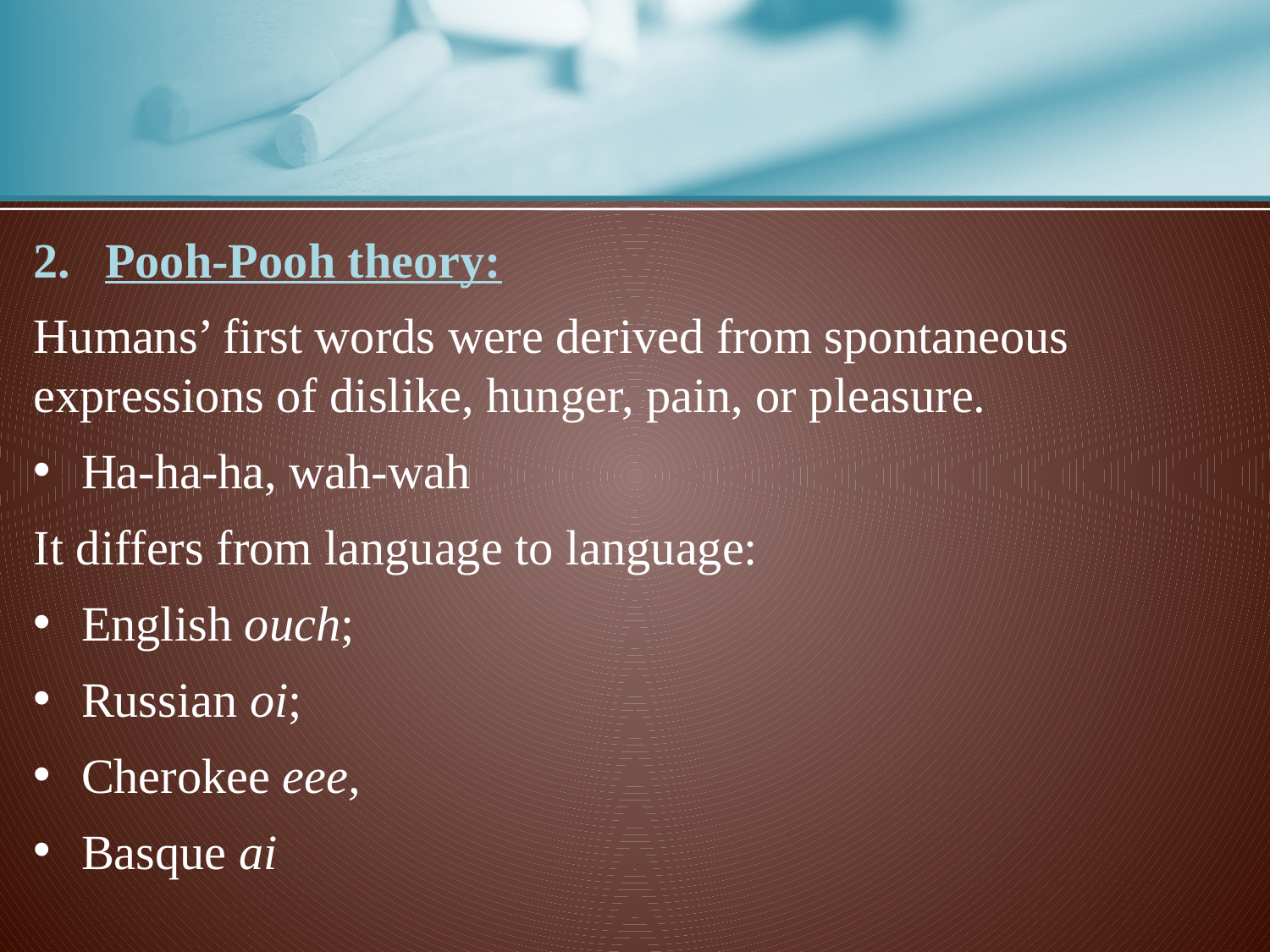

Pooh-Pooh theory:
Humans’ first words were derived from spontaneous expressions of dislike, hunger, pain, or pleasure.
Ha-ha-ha, wah-wah
It differs from language to language:
English ouch;
Russian oi;
Cherokee eee,
Basque ai